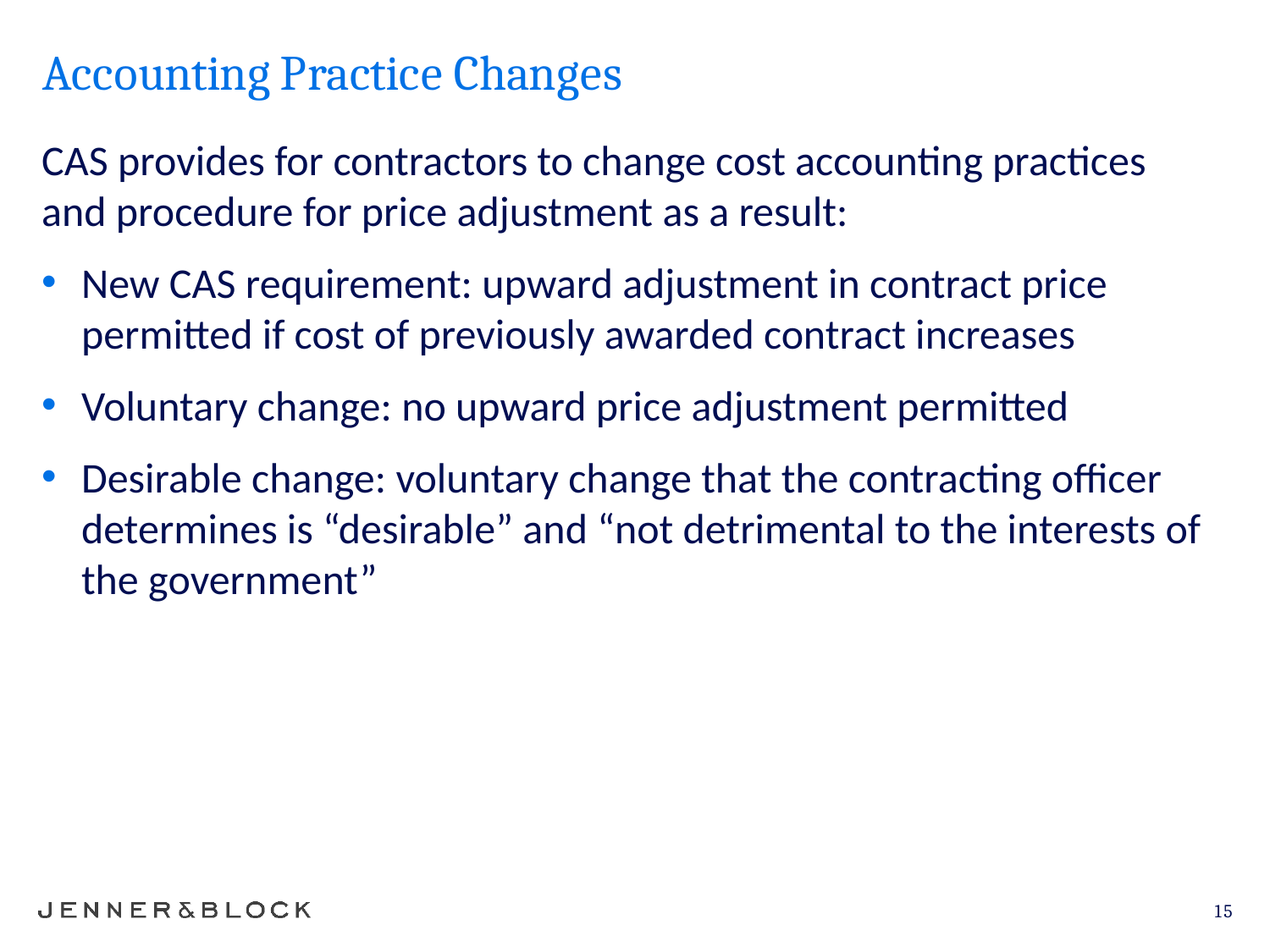

# Accounting Practice Changes
CAS provides for contractors to change cost accounting practices and procedure for price adjustment as a result:
New CAS requirement: upward adjustment in contract price permitted if cost of previously awarded contract increases
Voluntary change: no upward price adjustment permitted
Desirable change: voluntary change that the contracting officer determines is “desirable” and “not detrimental to the interests of the government”